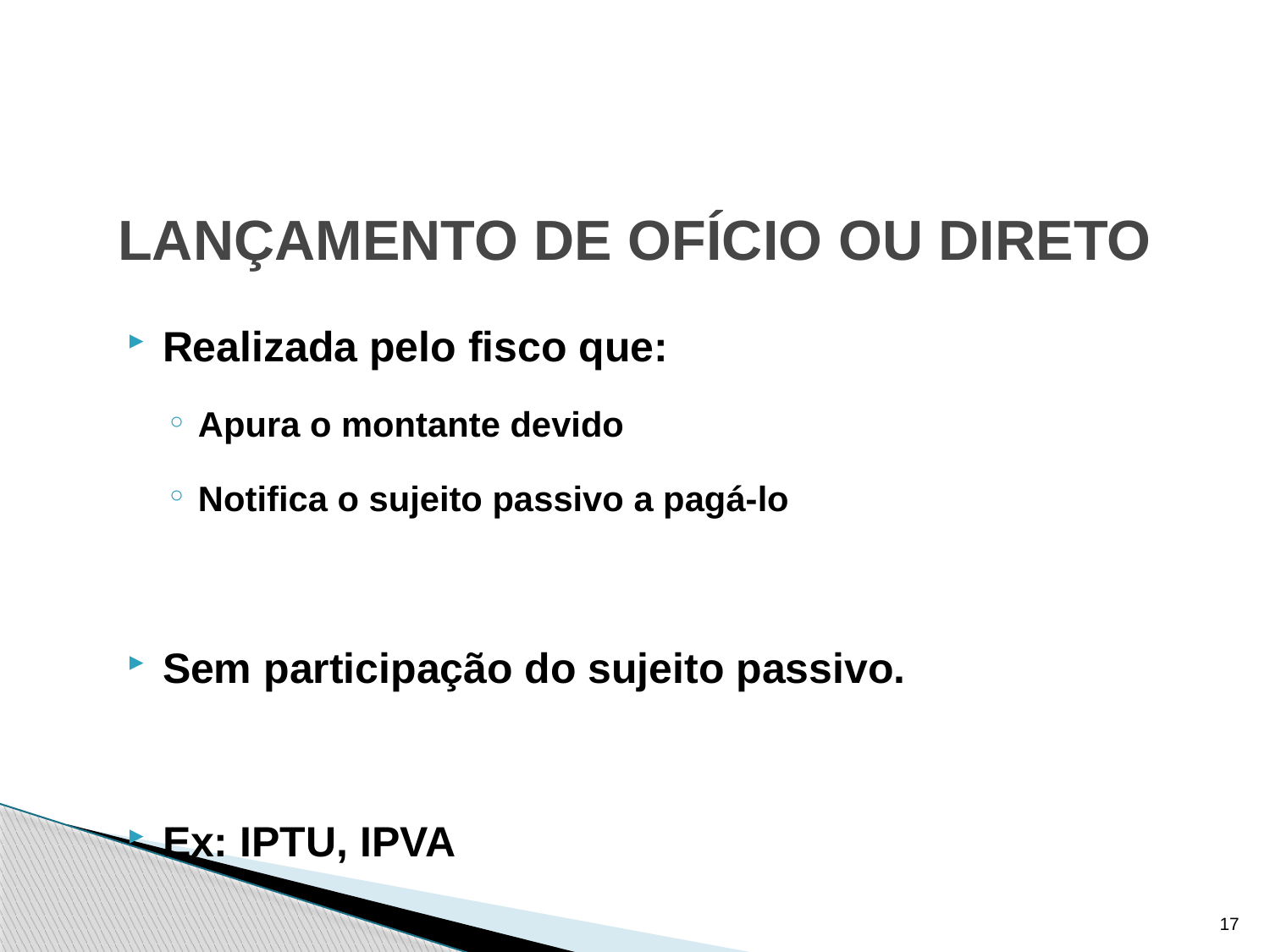

# LANÇAMENTO DE OFÍCIO OU DIRETO
Realizada pelo fisco que:
Apura o montante devido
Notifica o sujeito passivo a pagá-lo

Sem participação do sujeito passivo.

Ex: IPTU, IPVA

17